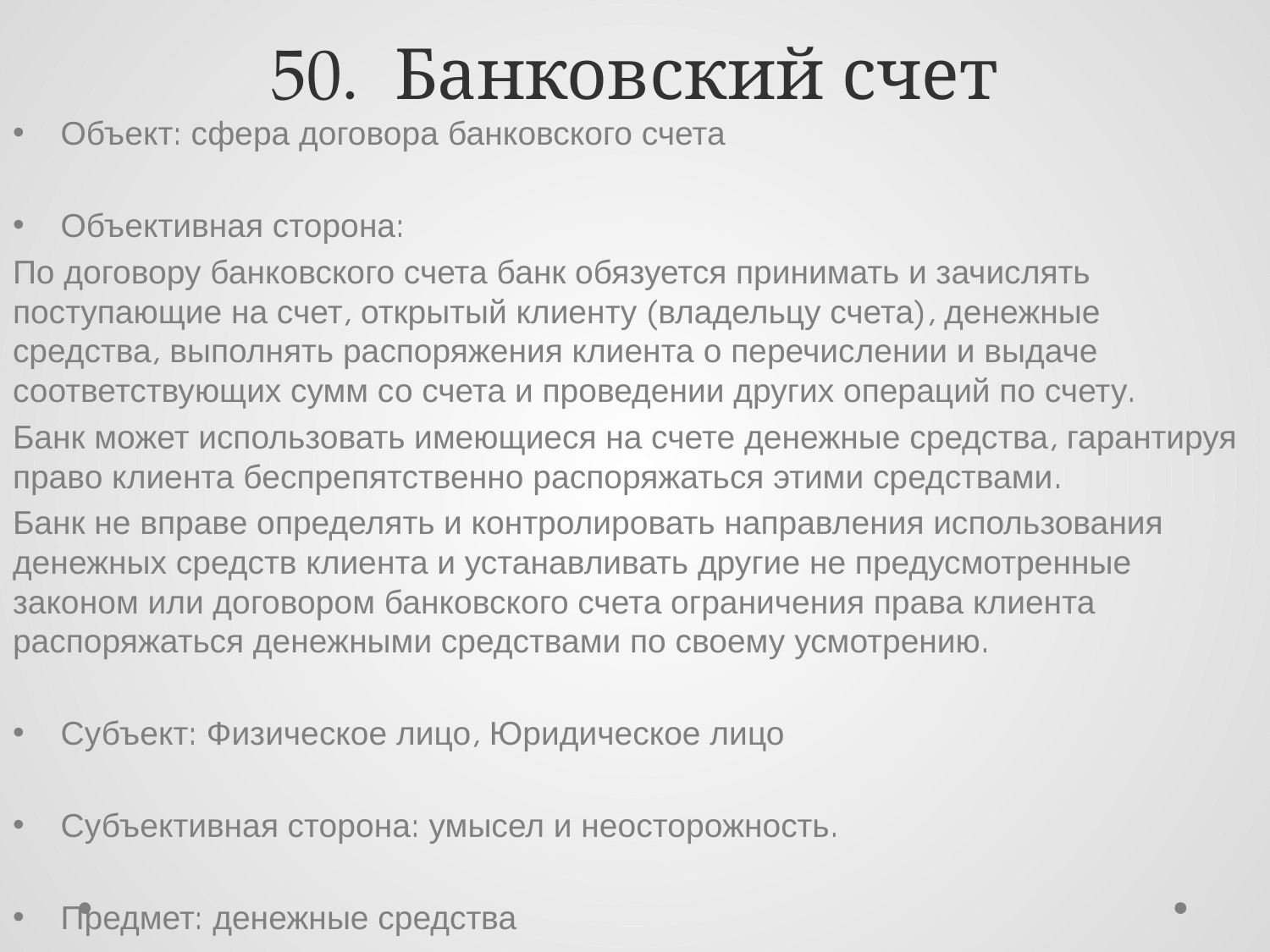

# 50.  Банковский счет
Объект: сфера договора банковского счета

Объективная сторона:
По договору банковского счета банк обязуется принимать и зачислять поступающие на счет, открытый клиенту (владельцу счета), денежные средства, выполнять распоряжения клиента о перечислении и выдаче соответствующих сумм со счета и проведении других операций по счету.
Банк может использовать имеющиеся на счете денежные средства, гарантируя право клиента беспрепятственно распоряжаться этими средствами.
Банк не вправе определять и контролировать направления использования денежных средств клиента и устанавливать другие не предусмотренные законом или договором банковского счета ограничения права клиента распоряжаться денежными средствами по своему усмотрению.

Субъект: Физическое лицо, Юридическое лицо

Субъективная сторона: умысел и неосторожность.

Предмет: денежные средства